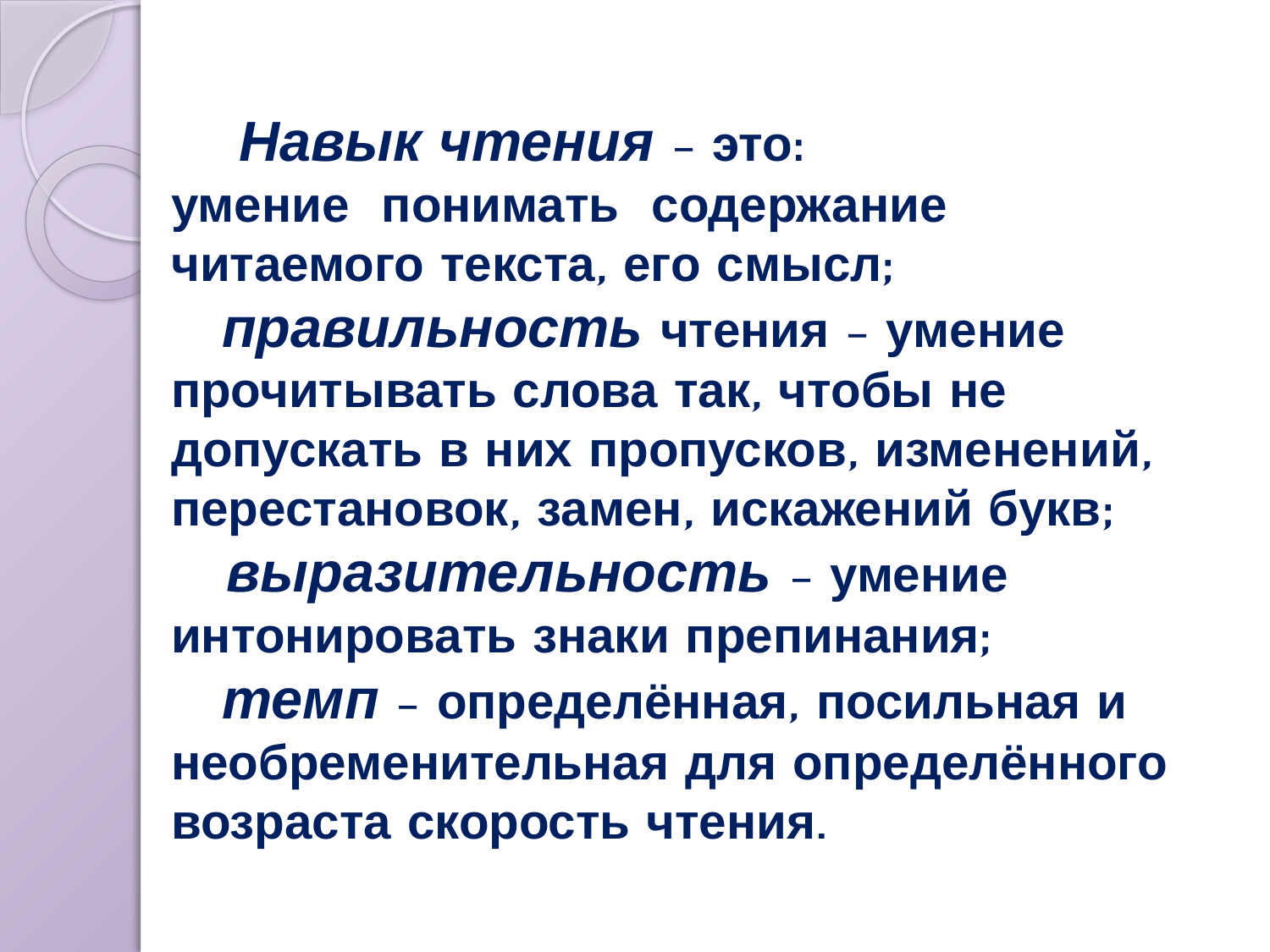

# Навык чтения – это: умение  понимать  содержание  читаемого текста, его смысл; правильность чтения – умение  прочитывать слова так, чтобы не допускать в них пропусков, изменений, перестановок, замен, искажений букв; выразительность – умение интонировать знаки препинания; темп – определённая, посильная и необременительная для определённого возраста скорость чтения.